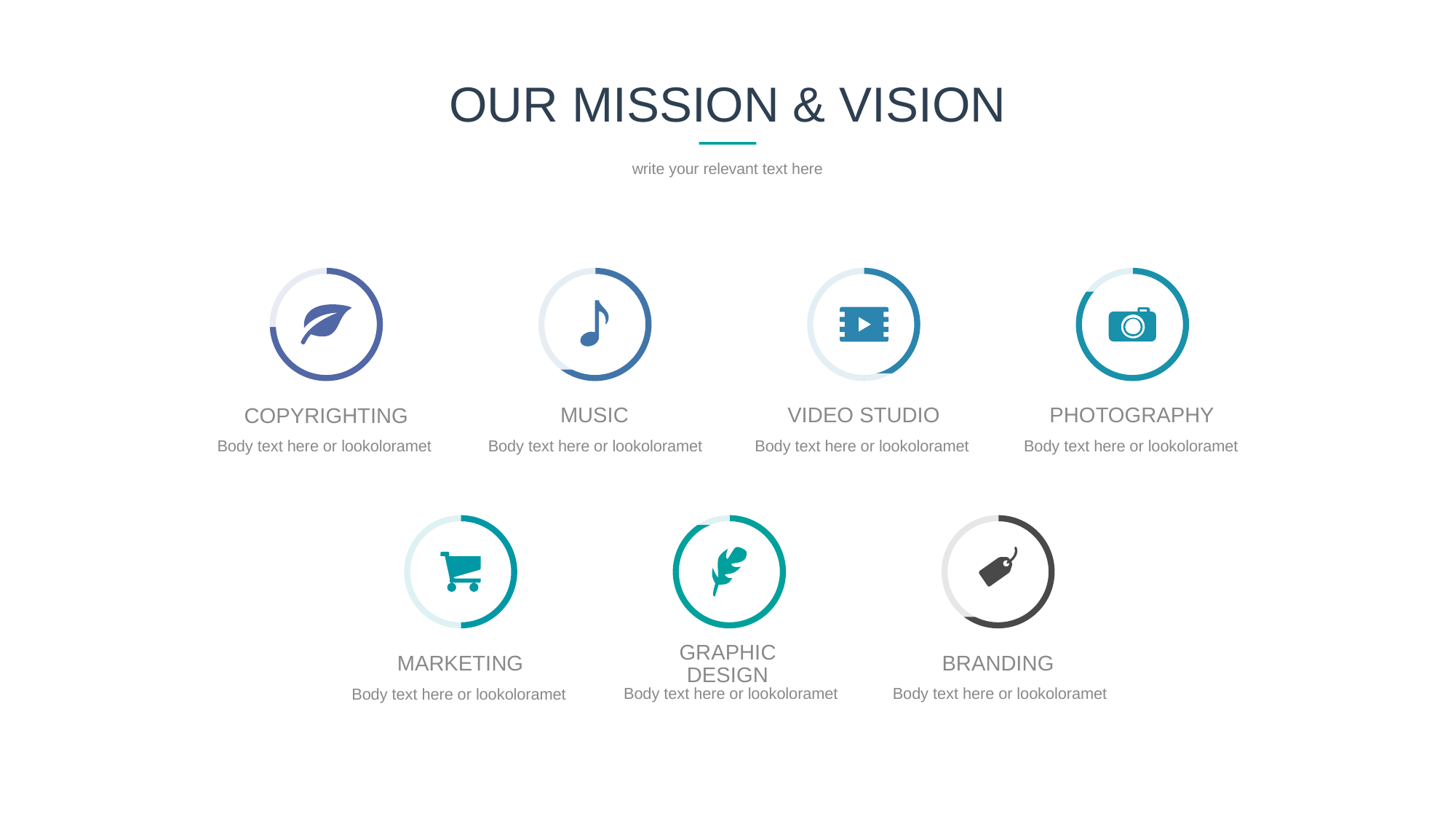

# OUR MISSION & VISION
write your relevant text here

PHOTOGRAPHY
VIDEO STUDIO
COPYRIGHTING
MUSIC
Body text here or lookoloramet
Body text here or lookoloramet
Body text here or lookoloramet
Body text here or lookoloramet

GRAPHIC DESIGN
BRANDING
MARKETING
Body text here or lookoloramet
Body text here or lookoloramet
Body text here or lookoloramet